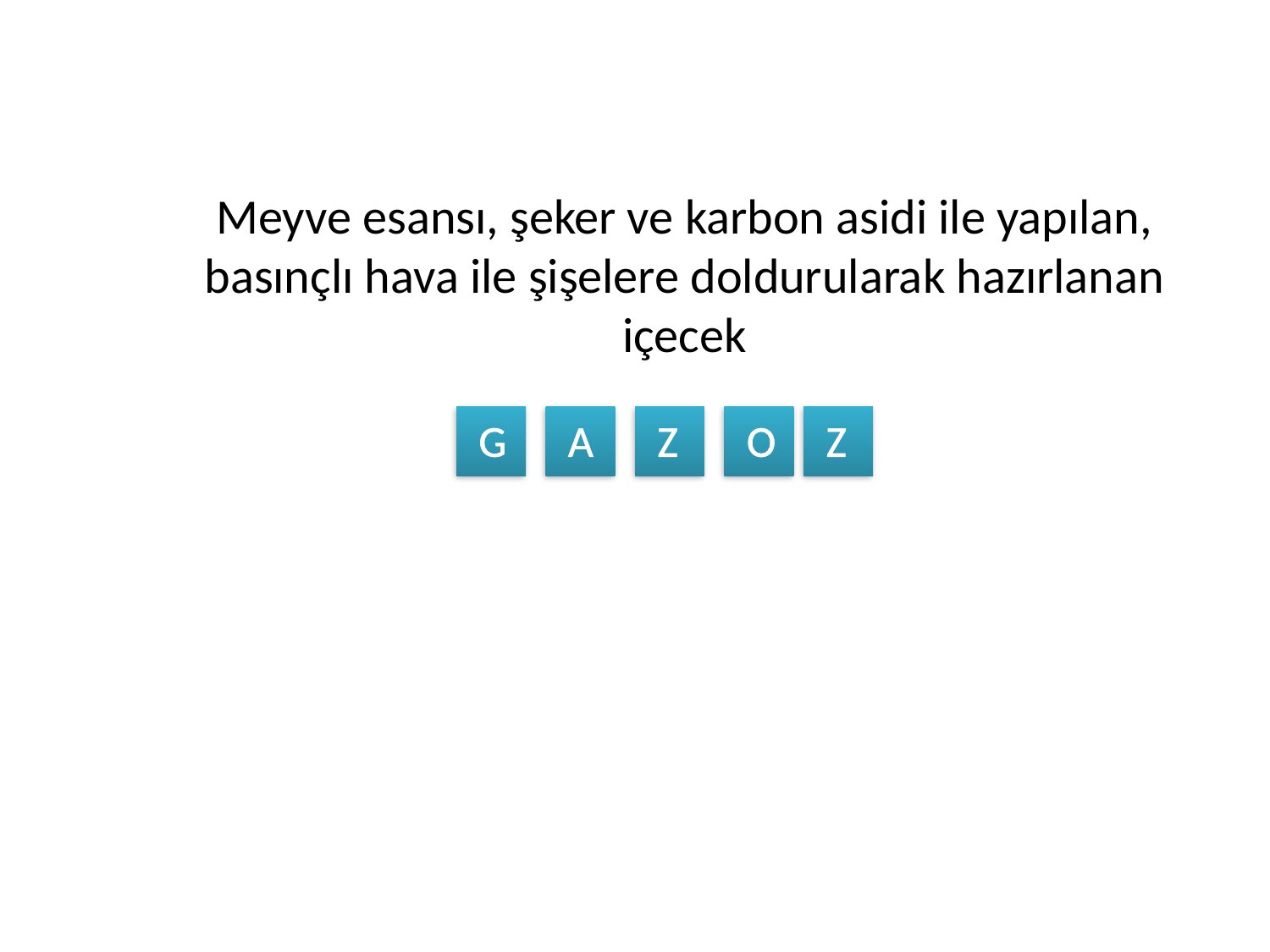

Meyve esansı, şeker ve karbon asidi ile yapılan, basınçlı hava ile şişelere doldurularak hazırlanan içecek

G

A

Z

O

Z